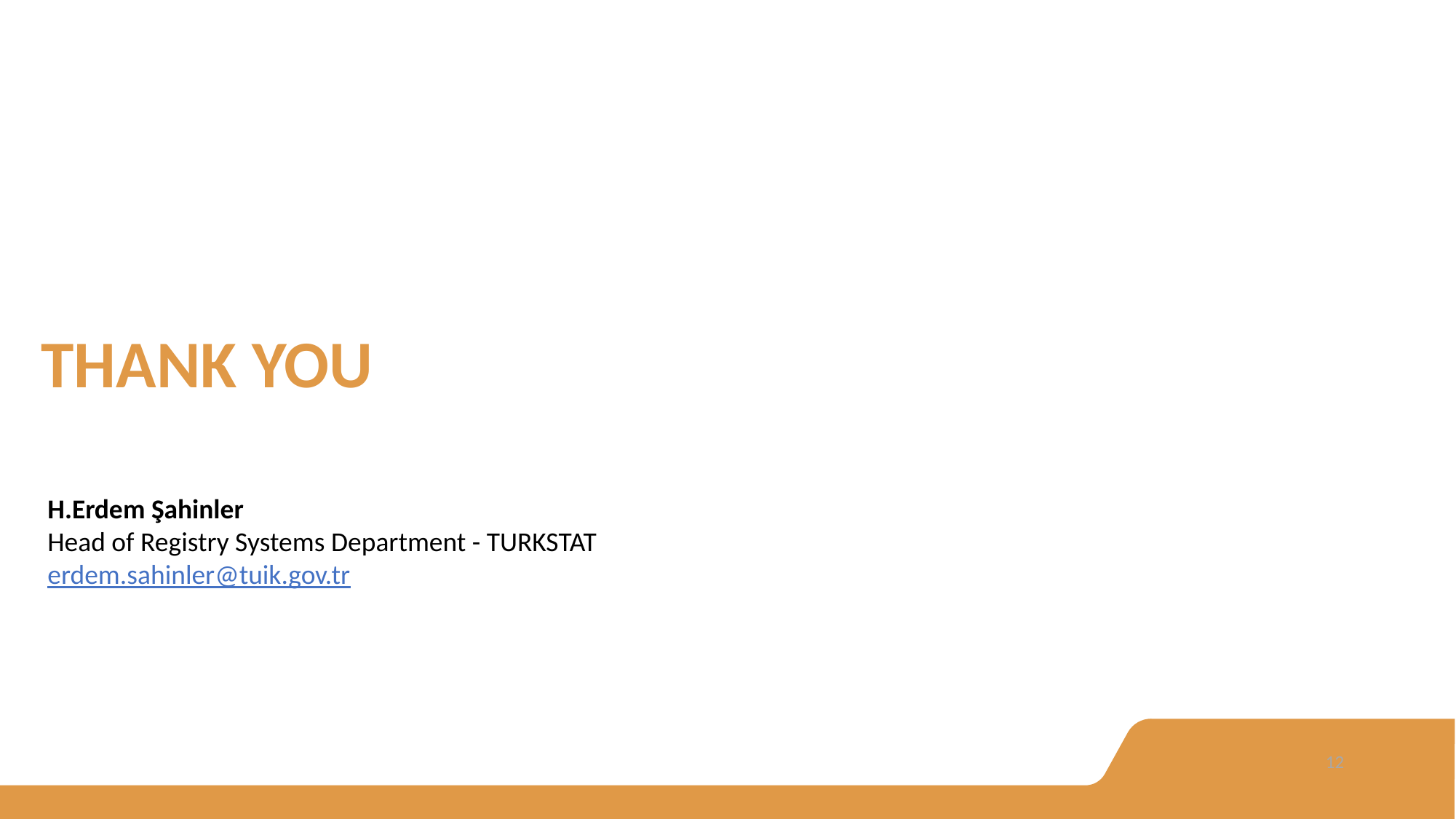

THANK YOU
H.Erdem Şahinler
Head of Registry Systems Department - TURKSTAT
erdem.sahinler@tuik.gov.tr
12